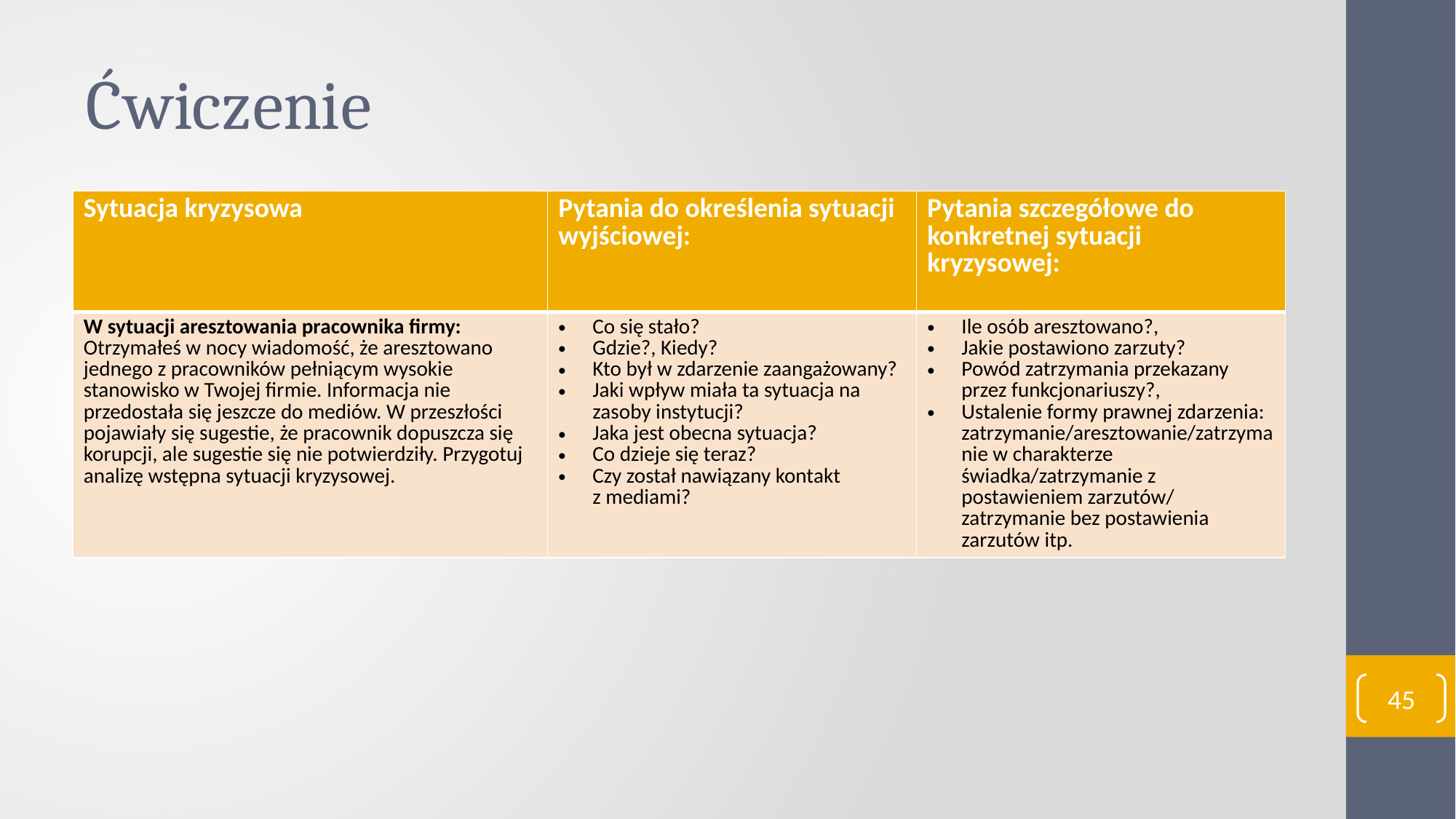

# Ćwiczenie
| Sytuacja kryzysowa | Pytania do określenia sytuacji wyjściowej: | Pytania szczegółowe do konkretnej sytuacji kryzysowej: |
| --- | --- | --- |
| W sytuacji aresztowania pracownika firmy: Otrzymałeś w nocy wiadomość, że aresztowano jednego z pracowników pełniącym wysokie stanowisko w Twojej firmie. Informacja nie przedostała się jeszcze do mediów. W przeszłości pojawiały się sugestie, że pracownik dopuszcza się korupcji, ale sugestie się nie potwierdziły. Przygotuj analizę wstępna sytuacji kryzysowej. | Co się stało? Gdzie?, Kiedy? Kto był w zdarzenie zaangażowany? Jaki wpływ miała ta sytuacja na zasoby instytucji? Jaka jest obecna sytuacja? Co dzieje się teraz? Czy został nawiązany kontakt z mediami? | Ile osób aresztowano?, Jakie postawiono zarzuty? Powód zatrzymania przekazany przez funkcjonariuszy?, Ustalenie formy prawnej zdarzenia: zatrzymanie/aresztowanie/zatrzymanie w charakterze świadka/zatrzymanie z postawieniem zarzutów/ zatrzymanie bez postawienia zarzutów itp. |
45